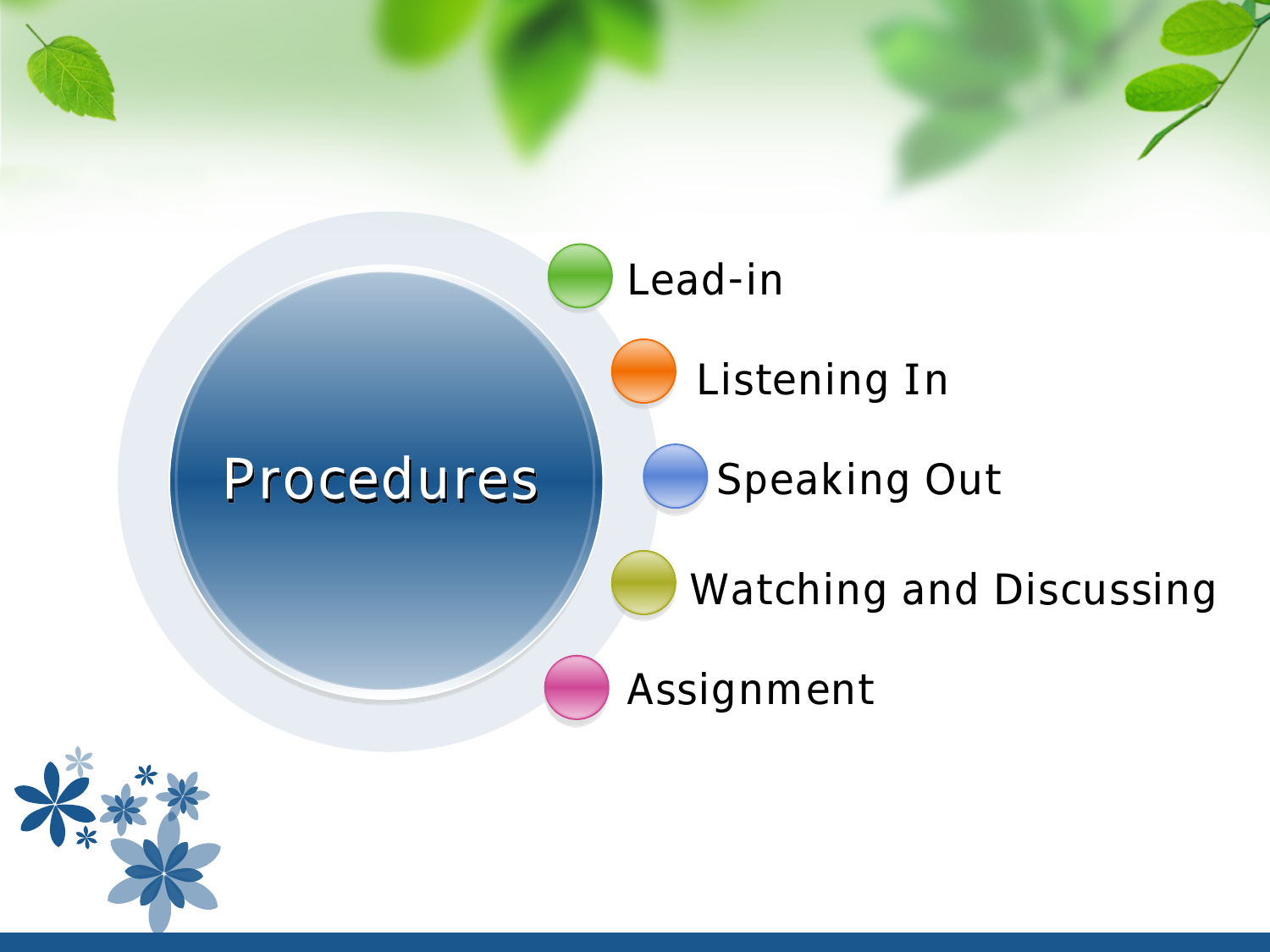

Lead-in

Listening In
Procedures

Speaking Out

 Watching and Discussing

Assignment